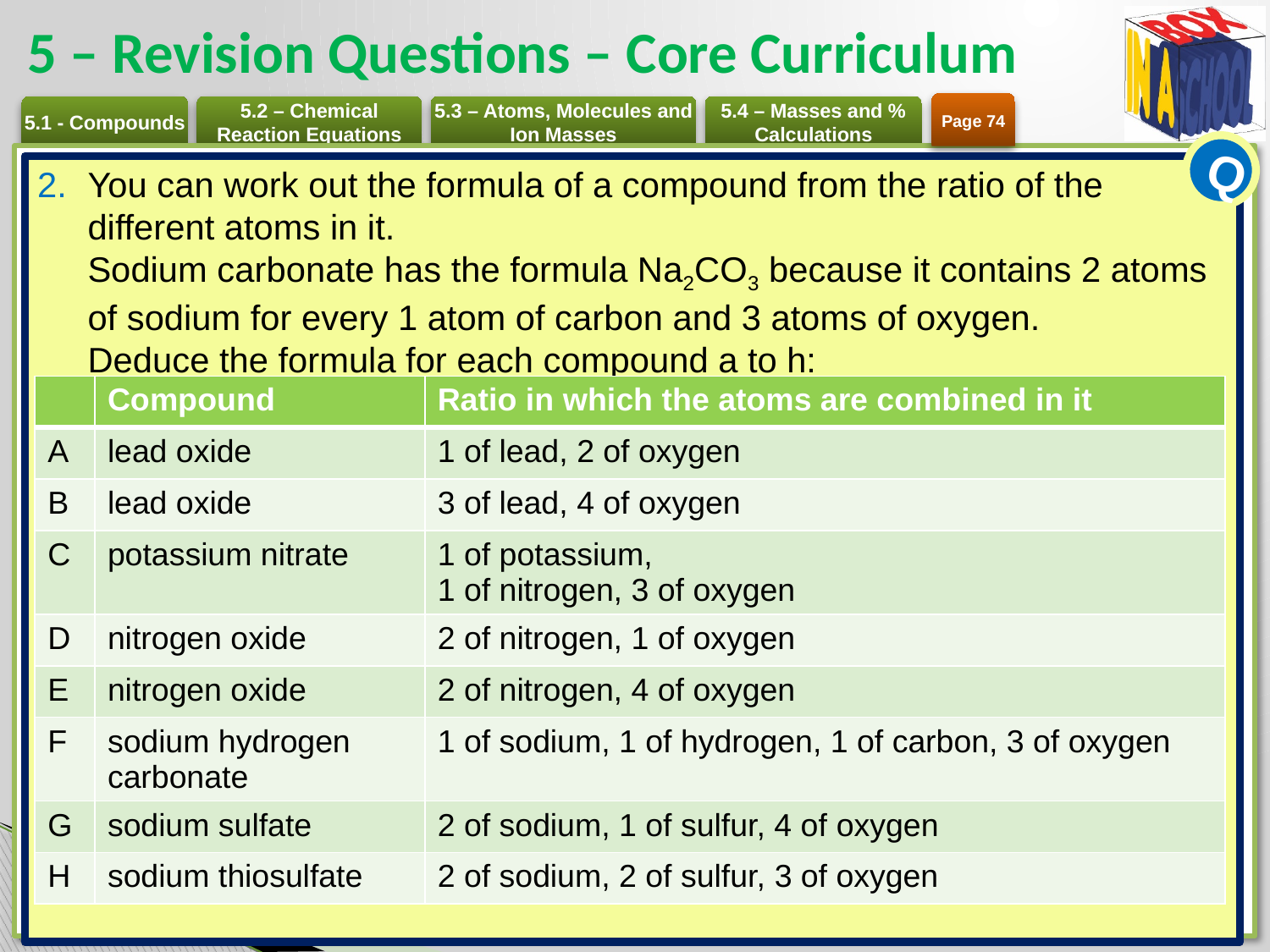

# 5 – Revision Questions – Core Curriculum
Page 74
Q
You can work out the formula of a compound from the ratio of the different atoms in it.
Sodium carbonate has the formula Na2CO3 because it contains 2 atoms of sodium for every 1 atom of carbon and 3 atoms of oxygen.
Deduce the formula for each compound a to h:
|  | Compound | Ratio in which the atoms are combined in it |
| --- | --- | --- |
| A | lead oxide | 1 of lead, 2 of oxygen |
| B | lead oxide | 3 of lead, 4 of oxygen |
| C | potassium nitrate | 1 of potassium, 1 of nitrogen, 3 of oxygen |
| D | nitrogen oxide | 2 of nitrogen, 1 of oxygen |
| E | nitrogen oxide | 2 of nitrogen, 4 of oxygen |
| F | sodium hydrogen carbonate | 1 of sodium, 1 of hydrogen, 1 of carbon, 3 of oxygen |
| G | sodium sulfate | 2 of sodium, 1 of sulfur, 4 of oxygen |
| H | sodium thiosulfate | 2 of sodium, 2 of sulfur, 3 of oxygen |